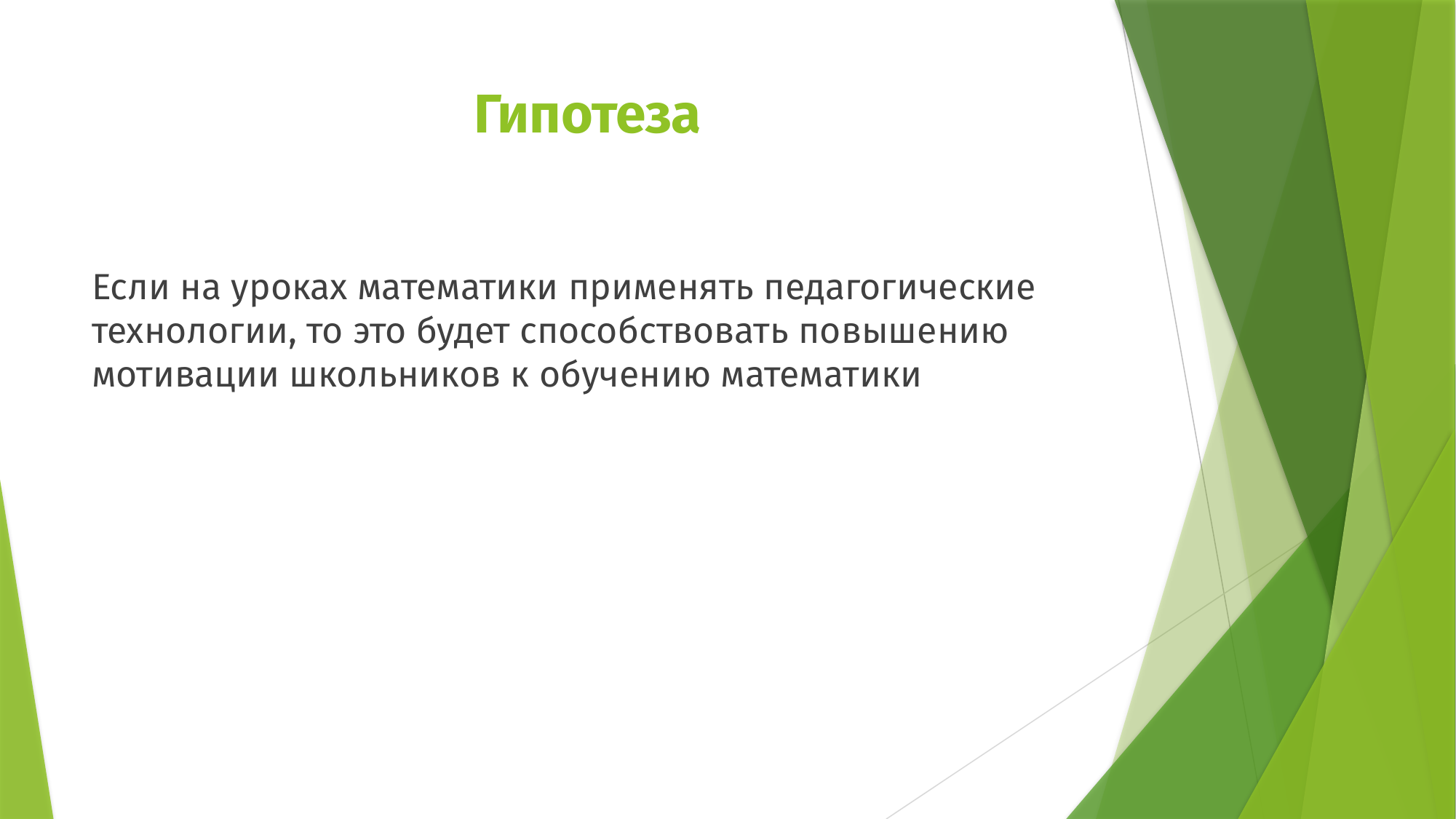

# Гипотеза
Если на уроках математики применять педагогические технологии, то это будет способствовать повышению мотивации школьников к обучению математики